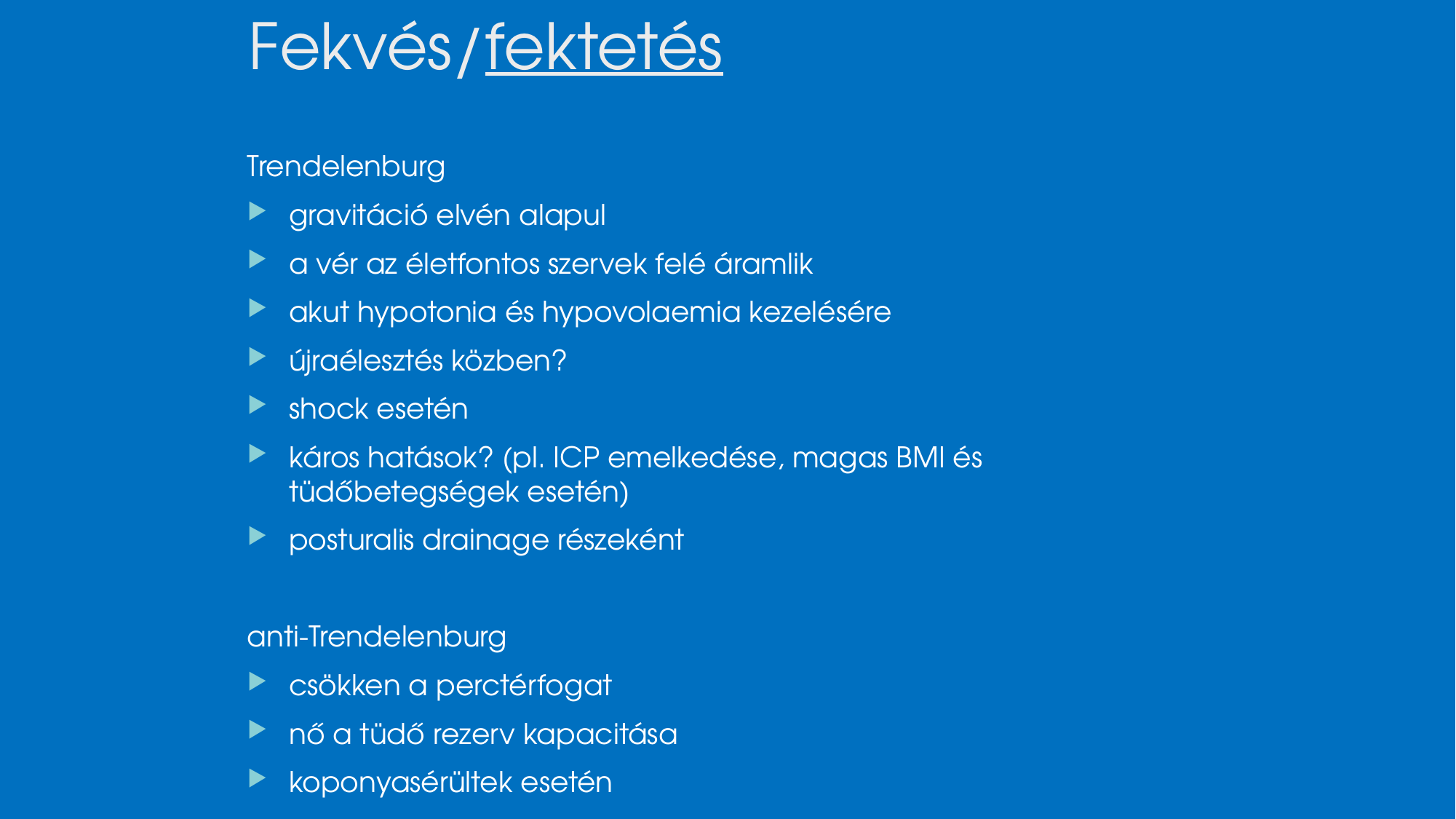

# Fekvés/fektetés
Trendelenburg
gravitáció elvén alapul
a vér az életfontos szervek felé áramlik
akut hypotonia és hypovolaemia kezelésére
újraélesztés közben?
shock esetén
káros hatások? (pl. ICP emelkedése, magas BMI és tüdőbetegségek esetén)
posturalis drainage részeként

anti-Trendelenburg
csökken a perctérfogat
nő a tüdő rezerv kapacitása
koponyasérültek esetén